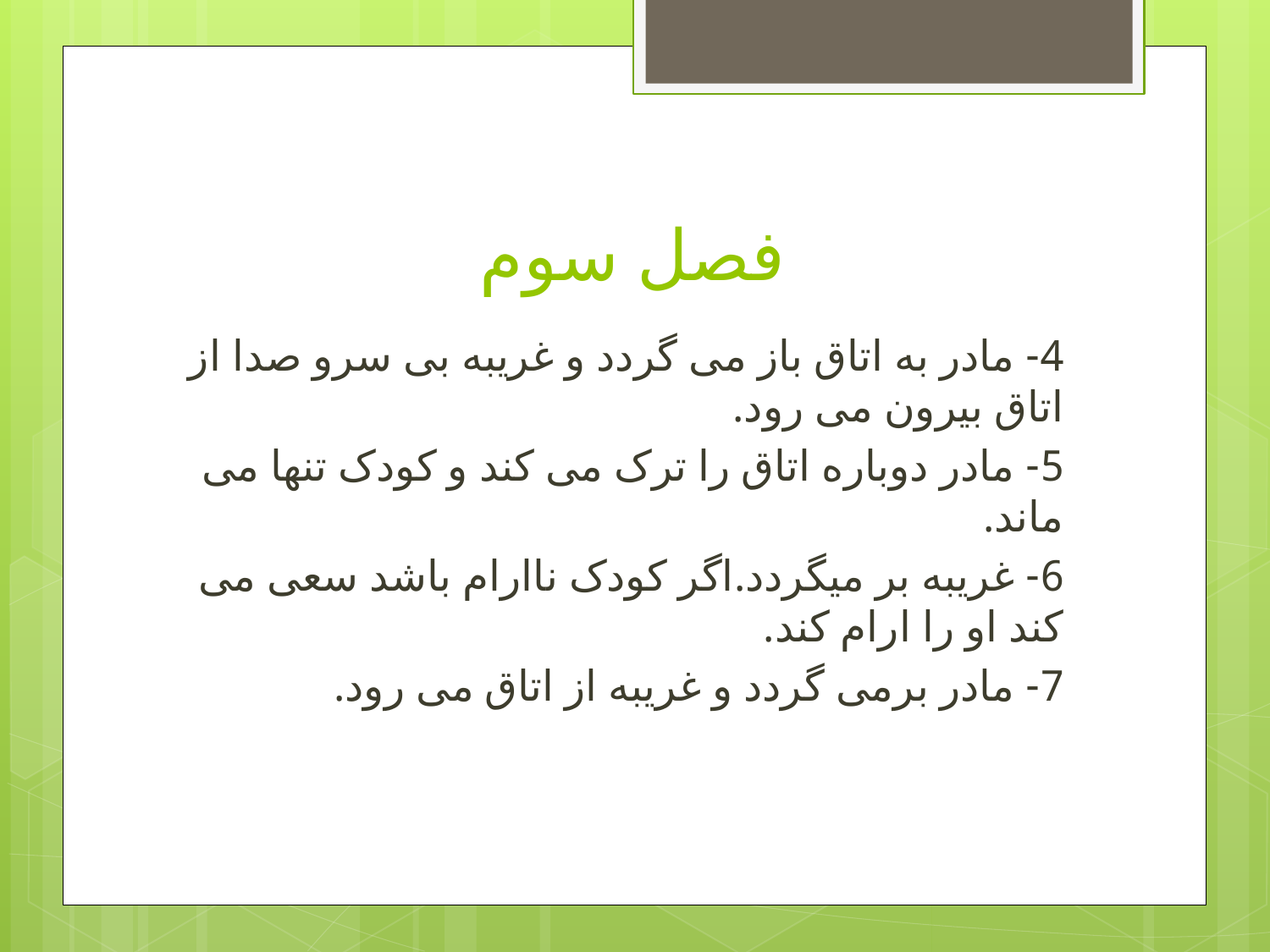

# فصل سوم
4- مادر به اتاق باز می گردد و غریبه بی سرو صدا از اتاق بیرون می رود.
5- مادر دوباره اتاق را ترک می کند و کودک تنها می ماند.
6- غریبه بر میگردد.اگر کودک ناارام باشد سعی می کند او را ارام کند.
7- مادر برمی گردد و غریبه از اتاق می رود.